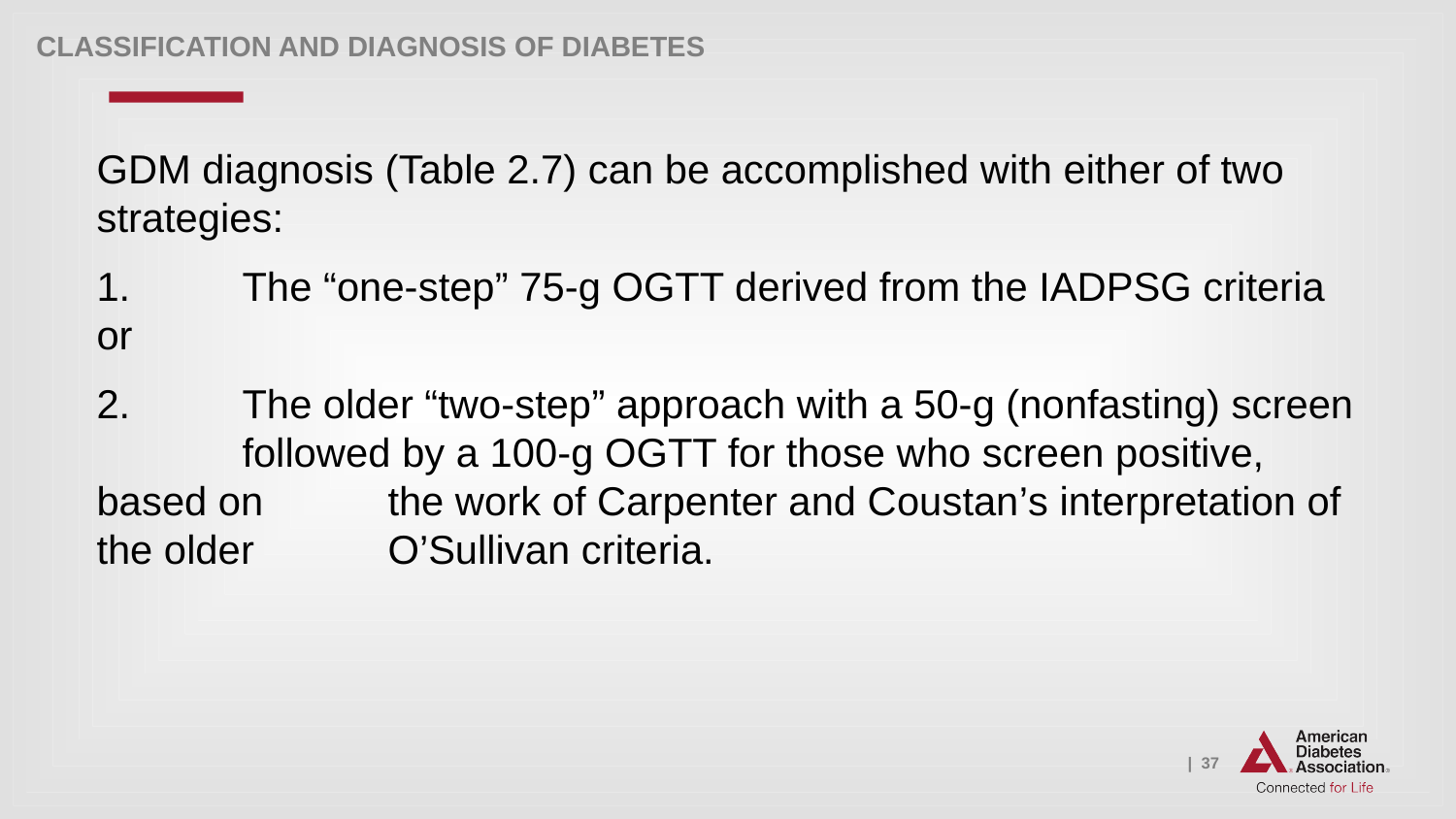

Classification and Diagnosis of Diabetes
GDM diagnosis (Table 2.7) can be accomplished with either of two strategies:
1. 	The “one-step” 75-g OGTT derived from the IADPSG criteria or
2. 	The older “two-step” approach with a 50-g (nonfasting) screen 	followed by a 100-g OGTT for those who screen positive, based on 	the work of Carpenter and Coustan’s interpretation of the older 	O’Sullivan criteria.